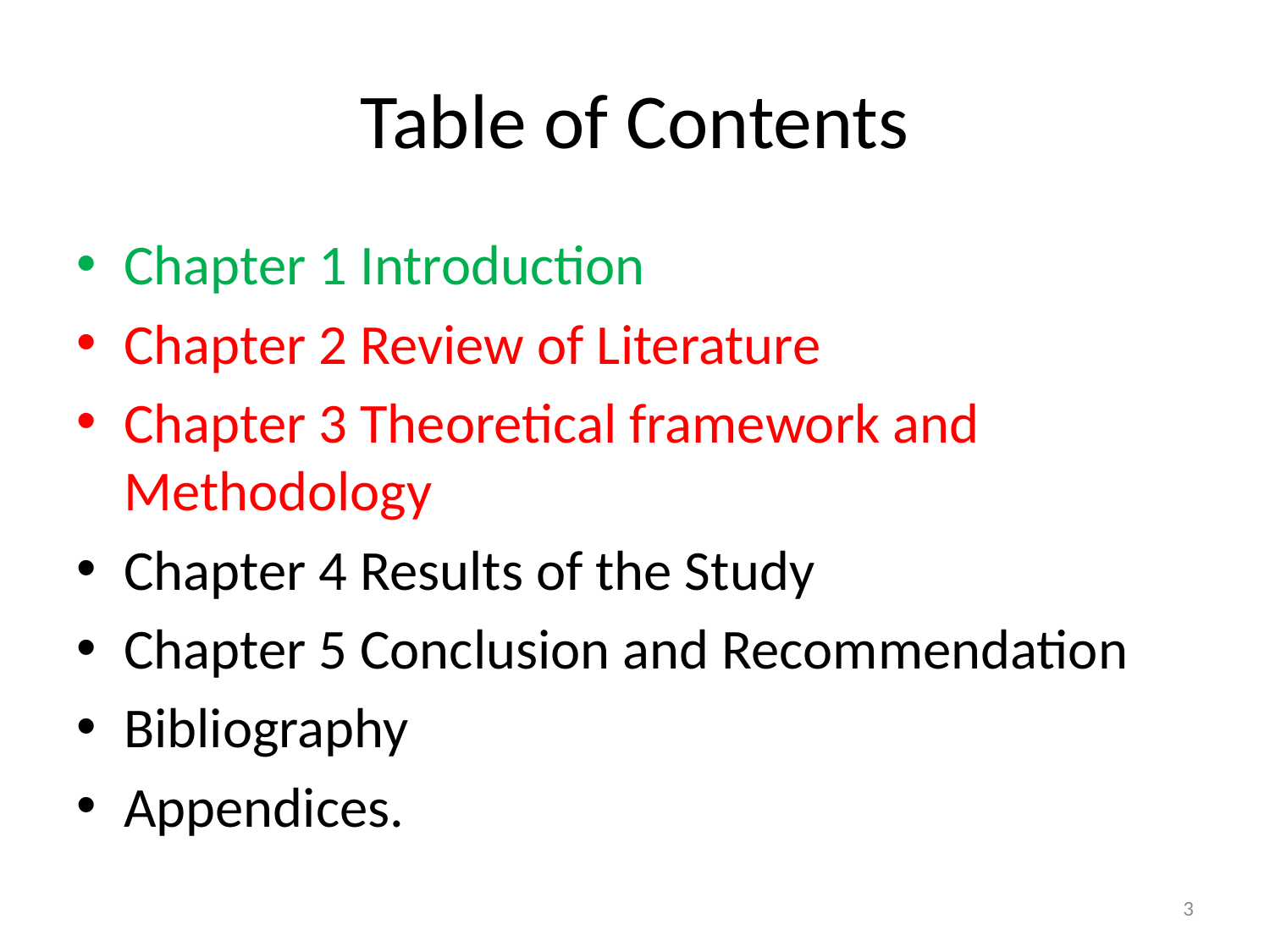

# Table of Contents
Chapter 1 Introduction
Chapter 2 Review of Literature
Chapter 3 Theoretical framework and Methodology
Chapter 4 Results of the Study
Chapter 5 Conclusion and Recommendation
Bibliography
Appendices.

3